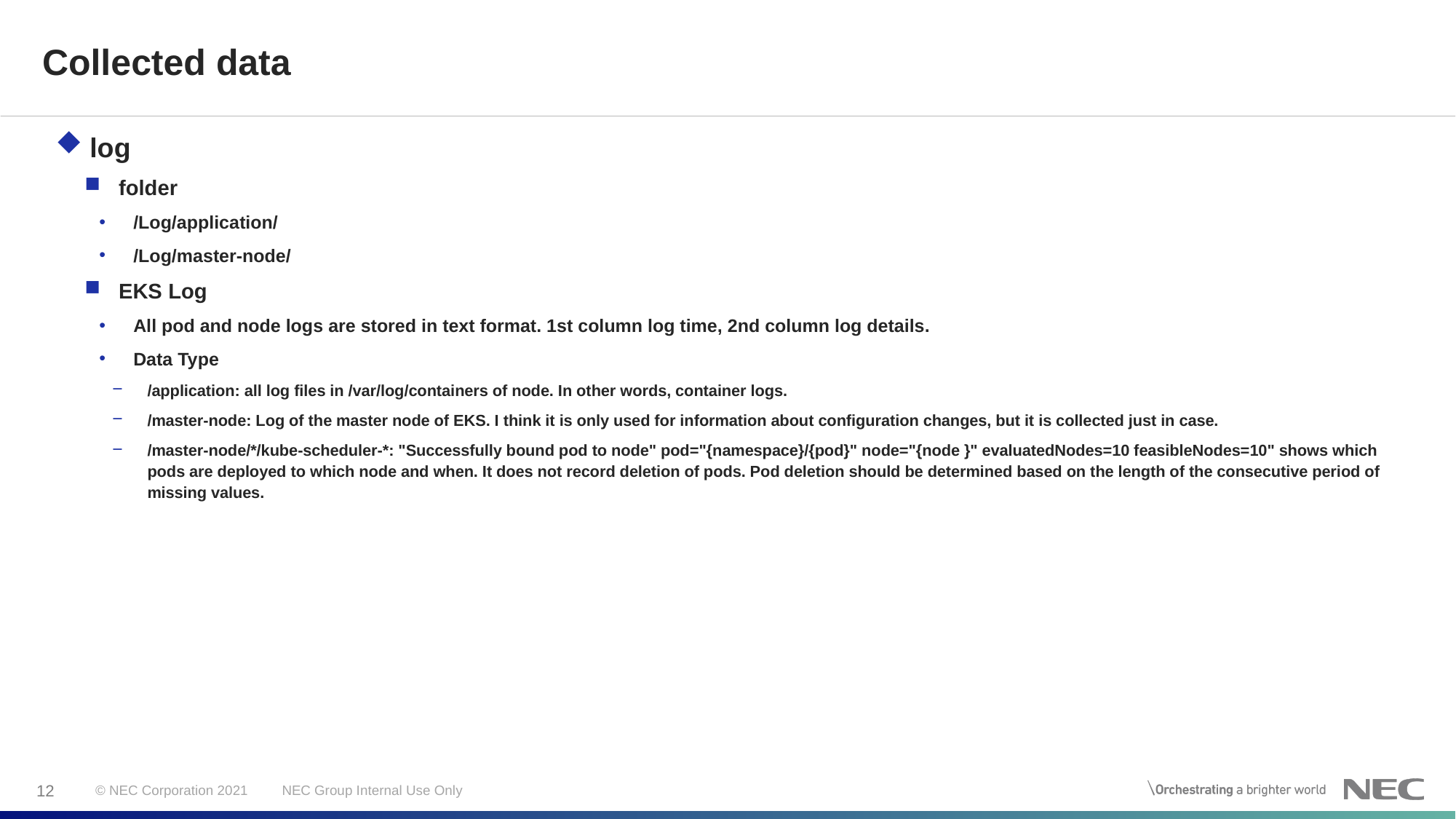

# Collected data
log
folder
/Log/application/
/Log/master-node/
EKS Log
All pod and node logs are stored in text format. 1st column log time, 2nd column log details.
Data Type
/application: all log files in /var/log/containers of node. In other words, container logs.
/master-node: Log of the master node of EKS. I think it is only used for information about configuration changes, but it is collected just in case.
/master-node/*/kube-scheduler-*: "Successfully bound pod to node" pod="{namespace}/{pod}" node="{node }" evaluatedNodes=10 feasibleNodes=10" shows which pods are deployed to which node and when. It does not record deletion of pods. Pod deletion should be determined based on the length of the consecutive period of missing values.